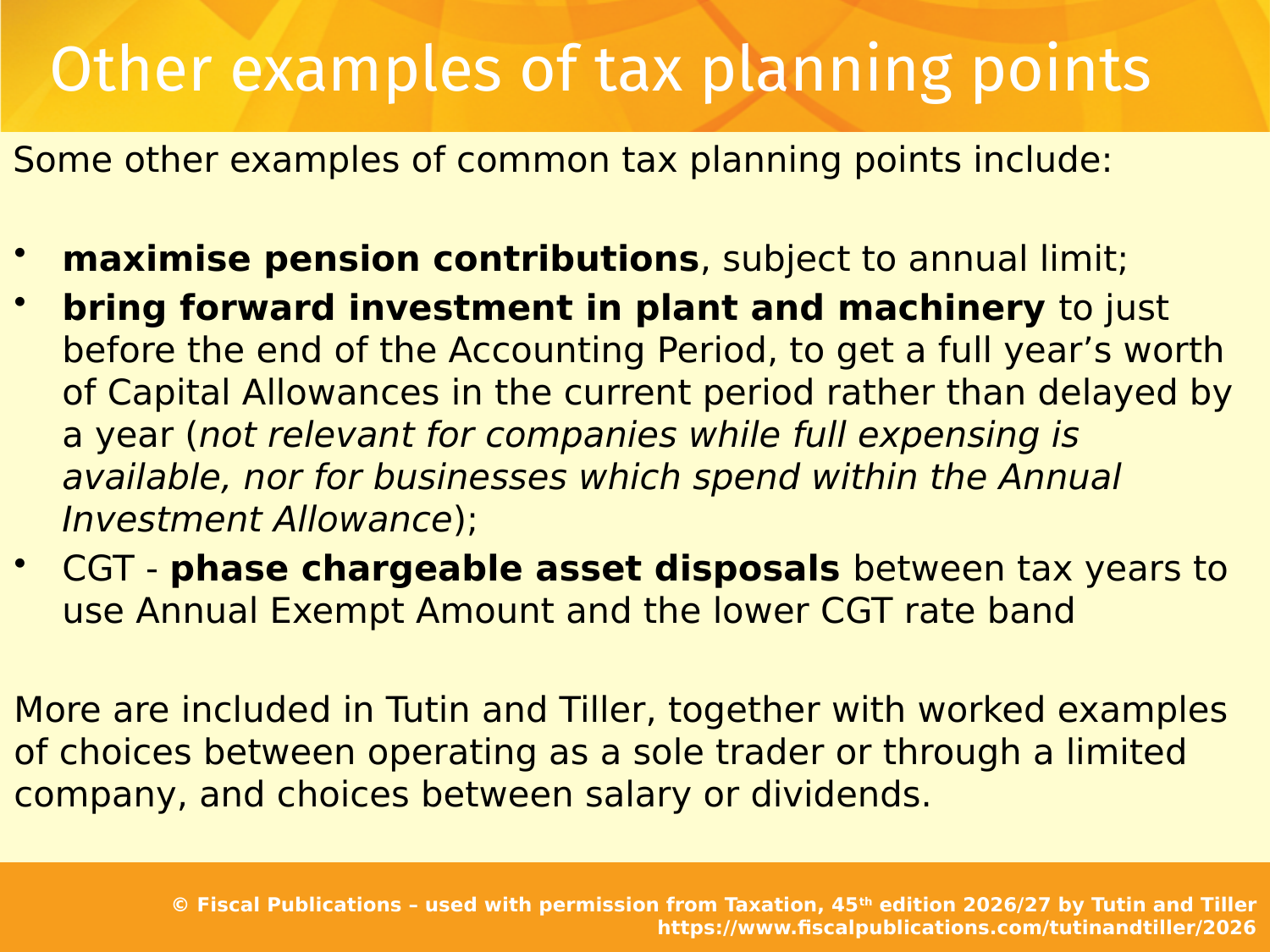

# Other examples of tax planning points
Some other examples of common tax planning points include:

maximise pension contributions, subject to annual limit;
bring forward investment in plant and machinery to just before the end of the Accounting Period, to get a full year’s worth of Capital Allowances in the current period rather than delayed by a year (not relevant for companies while full expensing is available, nor for businesses which spend within the Annual Investment Allowance);
CGT - phase chargeable asset disposals between tax years to use Annual Exempt Amount and the lower CGT rate band

More are included in Tutin and Tiller, together with worked examples of choices between operating as a sole trader or through a limited company, and choices between salary or dividends.